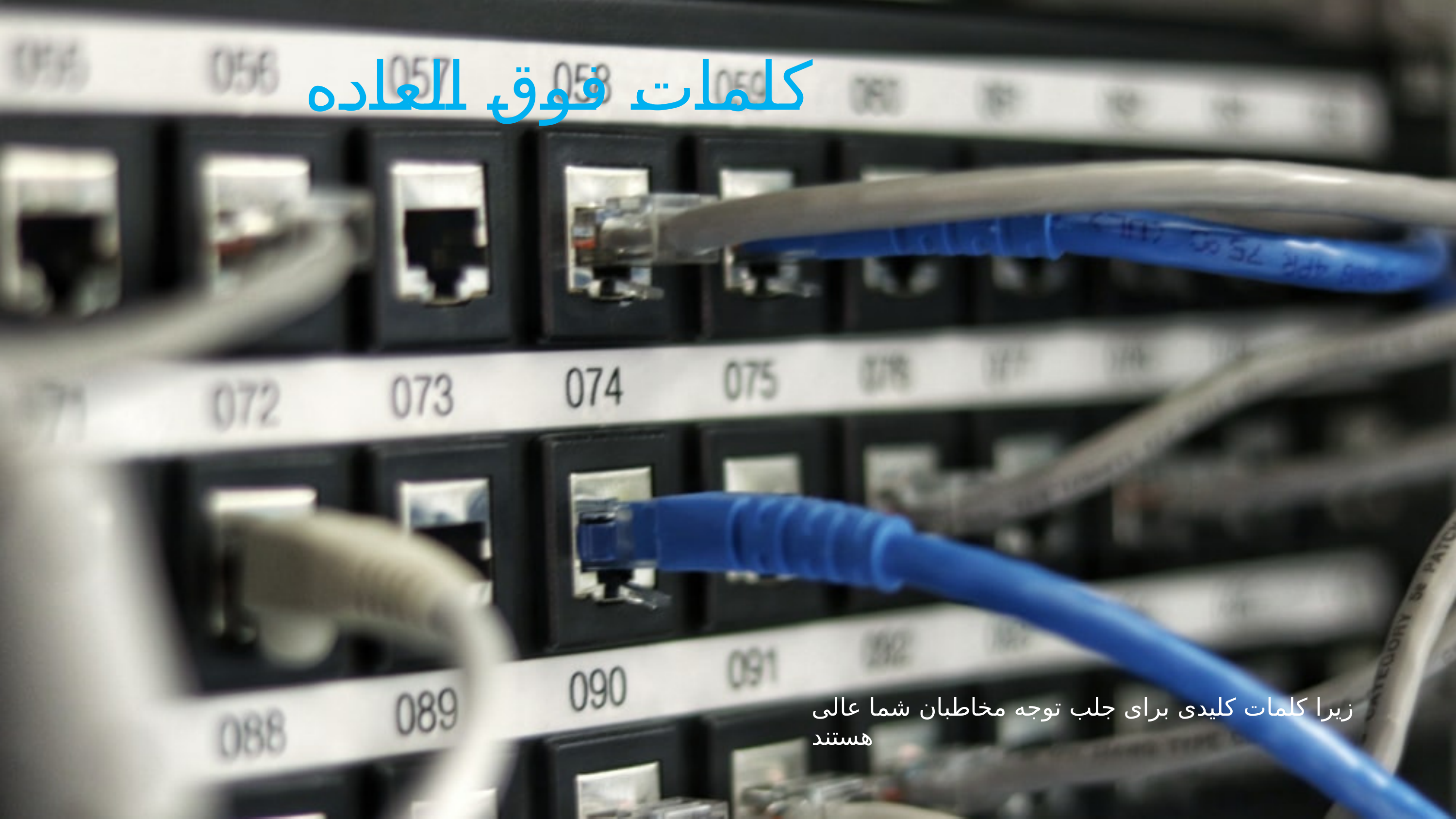

کلمات فوق العاده
زیرا کلمات کلیدی برای جلب توجه مخاطبان شما عالی هستند